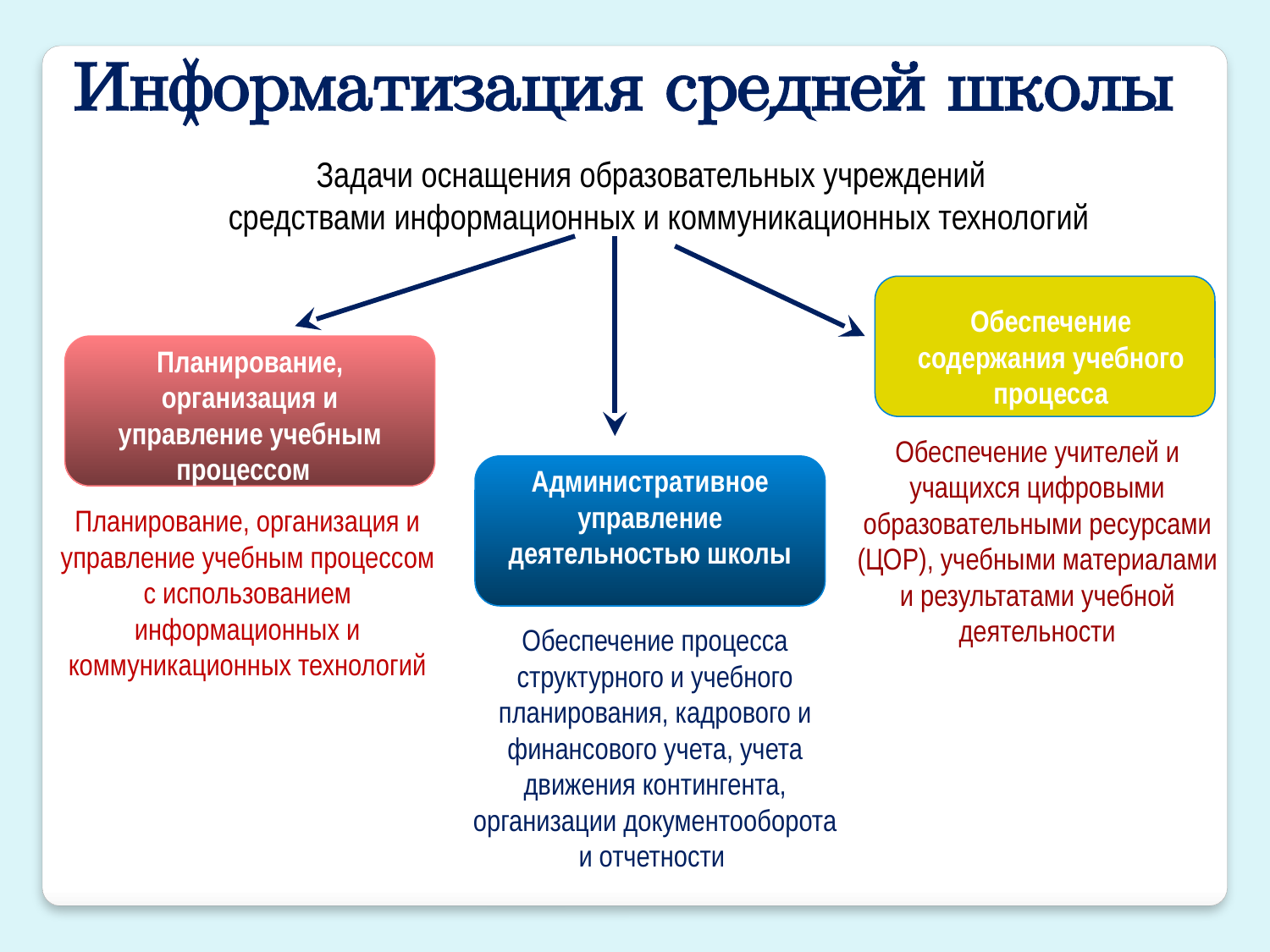

Информатизация средней школы
     Задачи оснащения образовательных учреждений
средствами информационных и коммуникационных технологий

Обеспечение содержания учебного процесса

Планирование, организация и управление учебным процессом
Обеспечение учителей и учащихся цифровыми образовательными ресурсами (ЦОР), учебными материалами и результатами учебной деятельности

 Административное  управление деятельностью школы
Планирование, организация и управление учебным процессом с использованием информационных и коммуникационных технологий
Обеспечение процесса структурного и учебного планирования, кадрового и финансового учета, учета движения контингента, организации документооборота и отчетности